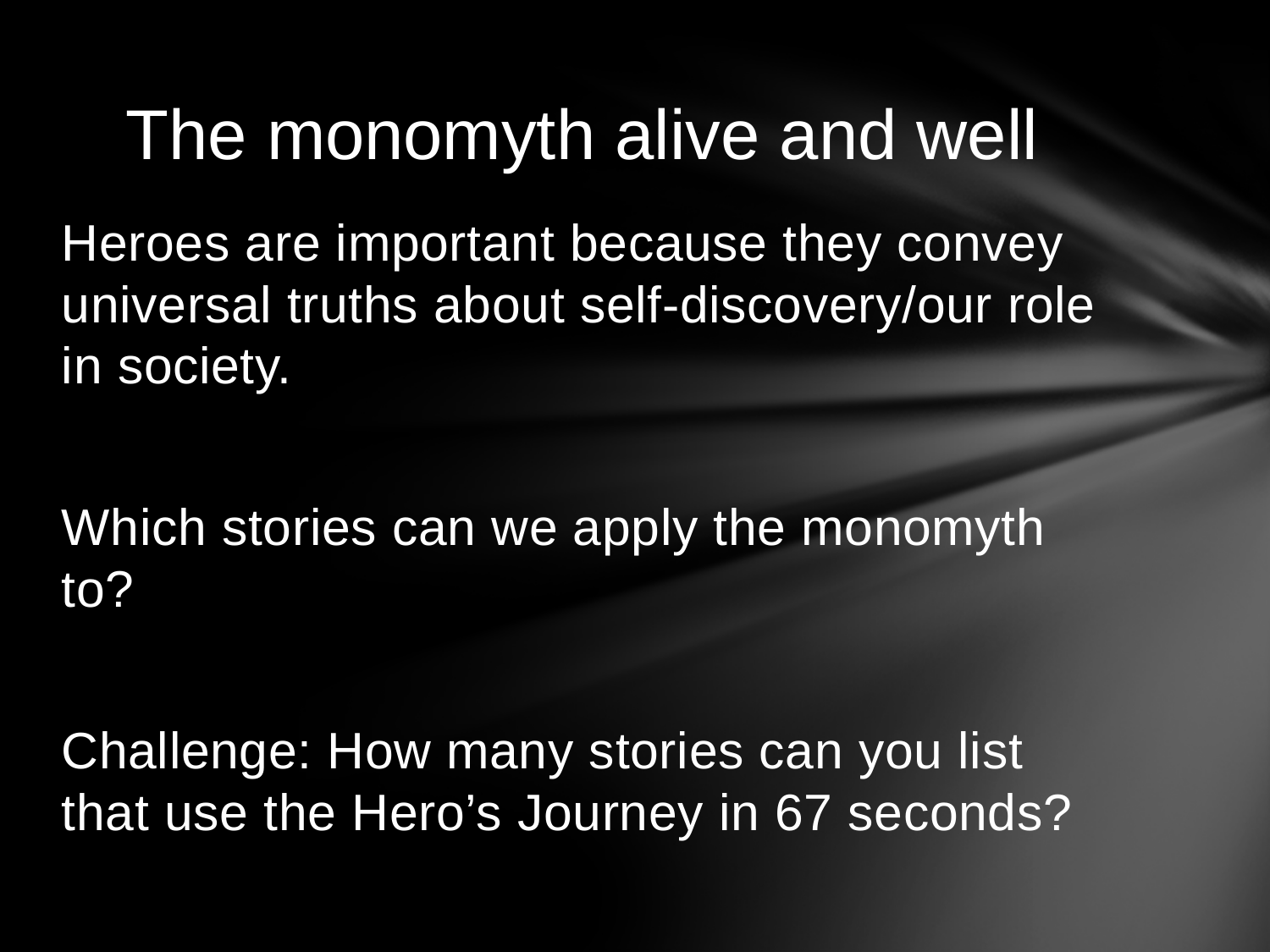

# The monomyth alive and well
Heroes are important because they convey universal truths about self-discovery/our role in society.

Which stories can we apply the monomyth to?

Challenge: How many stories can you list that use the Hero’s Journey in 67 seconds?